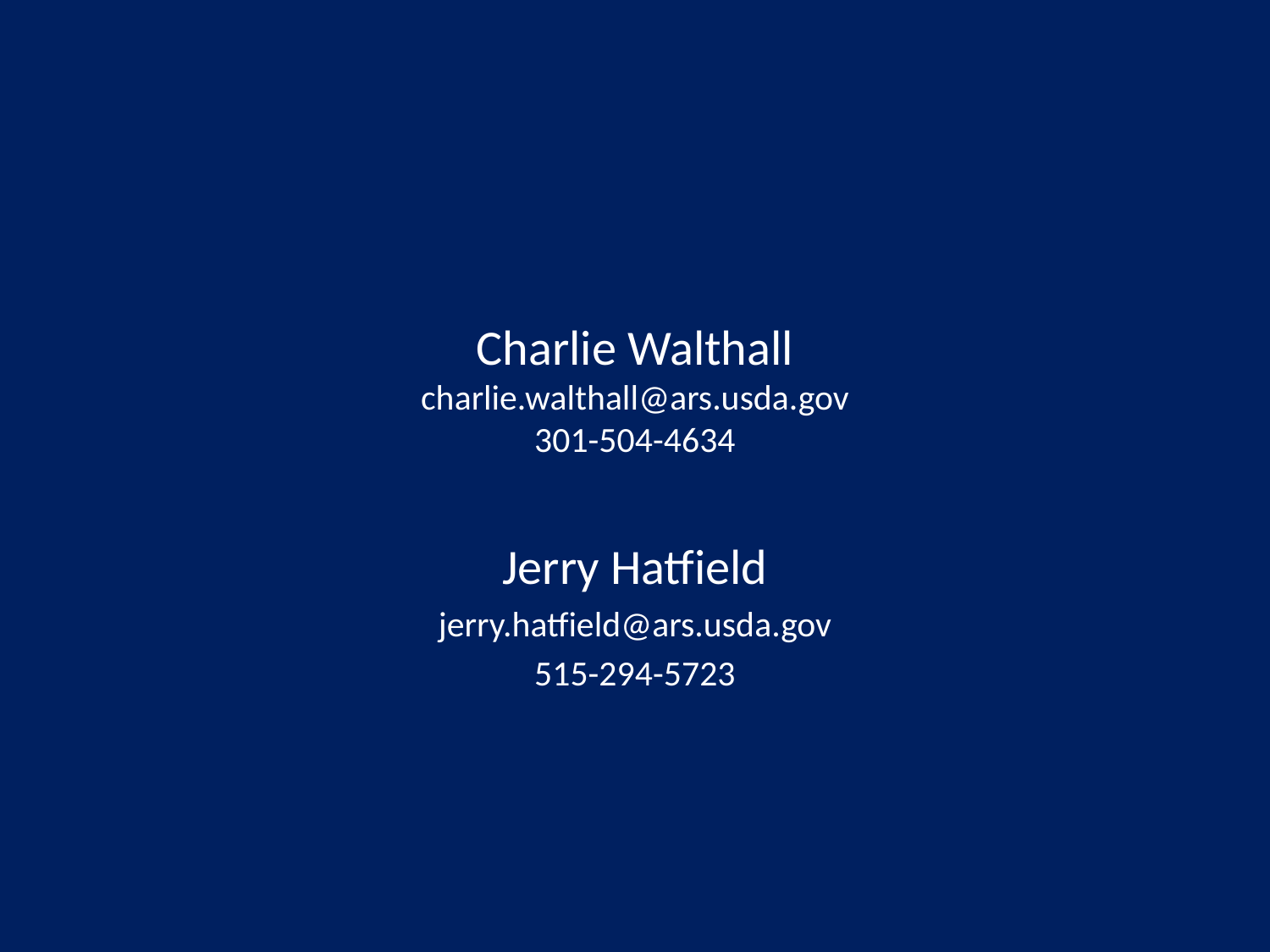

# Charlie Walthall charlie.walthall@ars.usda.gov 301-504-4634
Jerry Hatfield
jerry.hatfield@ars.usda.gov
515-294-5723